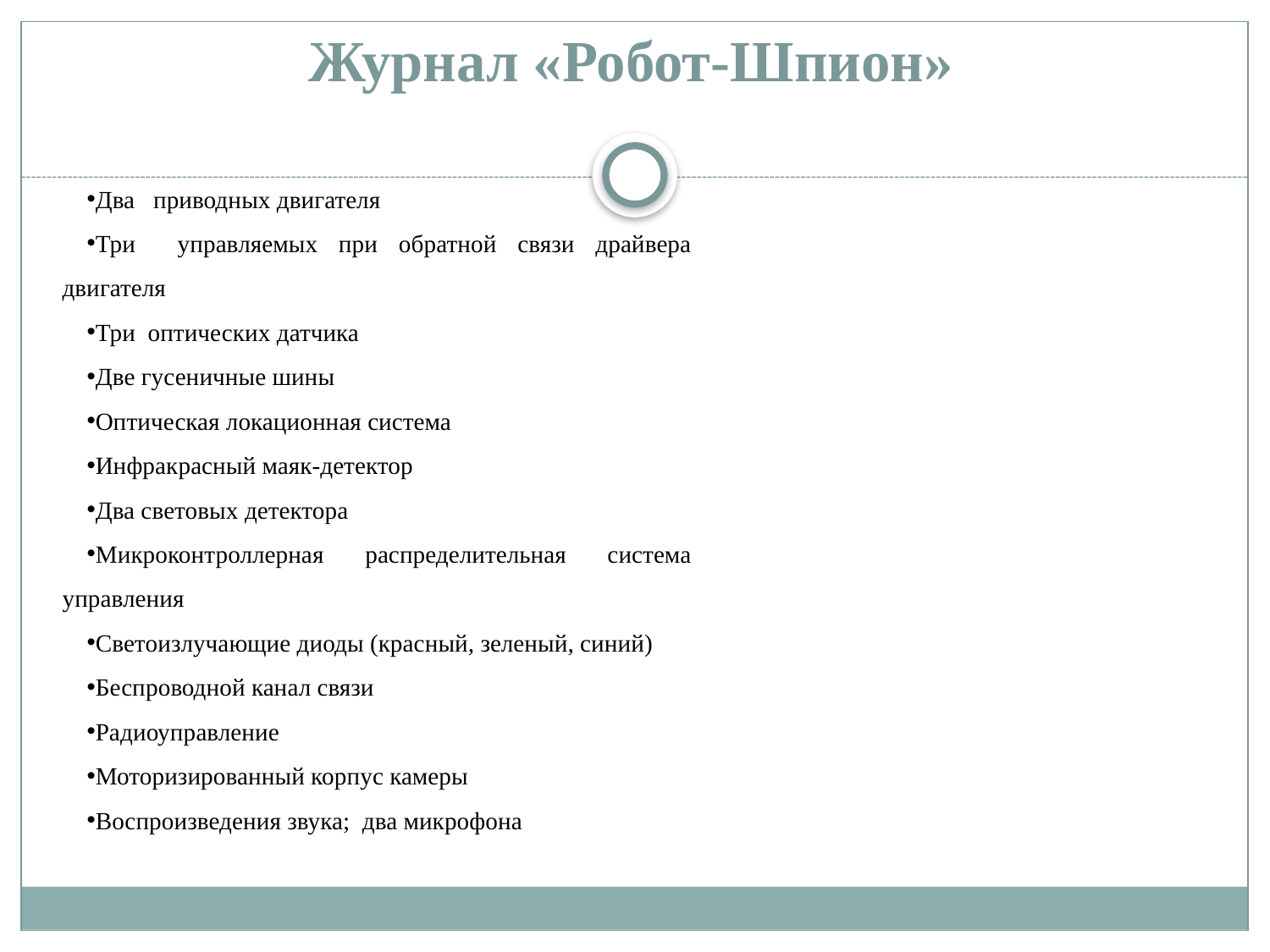

# Журнал «Робот-Шпион»
Два   приводных двигателя
Три  управляемых при обратной связи драйвера двигателя
Три  оптических датчика
Две гусеничные шины
Оптическая локационная система
Инфракрасный маяк-детектор
Два световых детектора
Микроконтроллерная распределительная система управления
Светоизлучающие диоды (красный, зеленый, синий)
Беспроводной канал связи
Радиоуправление
Моторизированный корпус камеры
Воспроизведения звука;  два микрофона